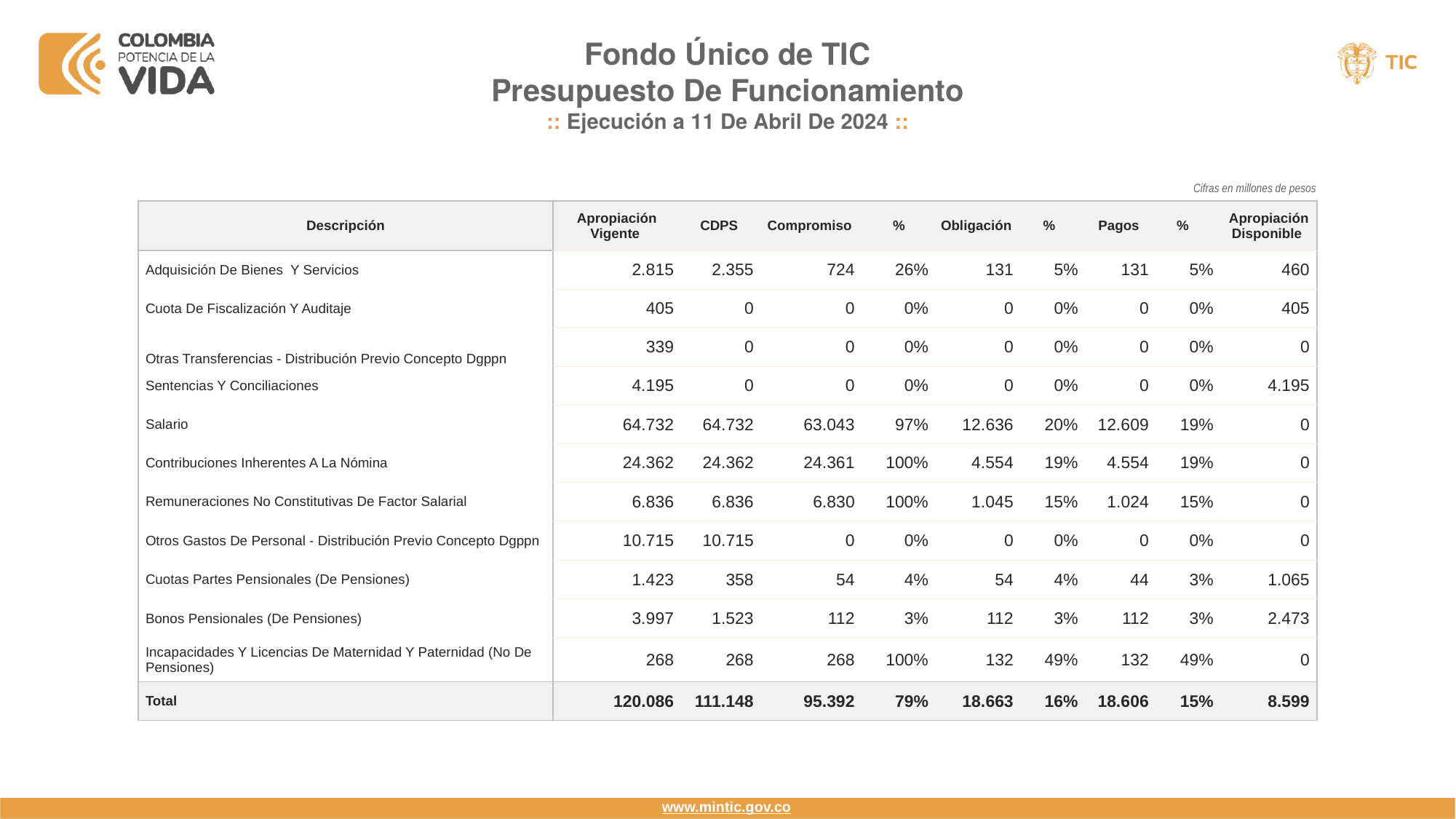

Fondo Único de TIC
Presupuesto De Funcionamiento
:: Ejecución a 11 De Abril De 2024 ::
Cifras en millones de pesos
| Descripción | Apropiación Vigente | CDPS | Compromiso | % | Obligación | % | Pagos | % | Apropiación Disponible |
| --- | --- | --- | --- | --- | --- | --- | --- | --- | --- |
| Adquisición De Bienes Y Servicios | 2.815 | 2.355 | 724 | 26% | 131 | 5% | 131 | 5% | 460 |
| Cuota De Fiscalización Y Auditaje | 405 | 0 | 0 | 0% | 0 | 0% | 0 | 0% | 405 |
| Otras Transferencias - Distribución Previo Concepto Dgppn | 339 | 0 | 0 | 0% | 0 | 0% | 0 | 0% | 0 |
| Sentencias Y Conciliaciones | 4.195 | 0 | 0 | 0% | 0 | 0% | 0 | 0% | 4.195 |
| Salario | 64.732 | 64.732 | 63.043 | 97% | 12.636 | 20% | 12.609 | 19% | 0 |
| Contribuciones Inherentes A La Nómina | 24.362 | 24.362 | 24.361 | 100% | 4.554 | 19% | 4.554 | 19% | 0 |
| Remuneraciones No Constitutivas De Factor Salarial | 6.836 | 6.836 | 6.830 | 100% | 1.045 | 15% | 1.024 | 15% | 0 |
| Otros Gastos De Personal - Distribución Previo Concepto Dgppn | 10.715 | 10.715 | 0 | 0% | 0 | 0% | 0 | 0% | 0 |
| Cuotas Partes Pensionales (De Pensiones) | 1.423 | 358 | 54 | 4% | 54 | 4% | 44 | 3% | 1.065 |
| Bonos Pensionales (De Pensiones) | 3.997 | 1.523 | 112 | 3% | 112 | 3% | 112 | 3% | 2.473 |
| Incapacidades Y Licencias De Maternidad Y Paternidad (No De Pensiones) | 268 | 268 | 268 | 100% | 132 | 49% | 132 | 49% | 0 |
| Total | 120.086 | 111.148 | 95.392 | 79% | 18.663 | 16% | 18.606 | 15% | 8.599 |
www.mintic.gov.co